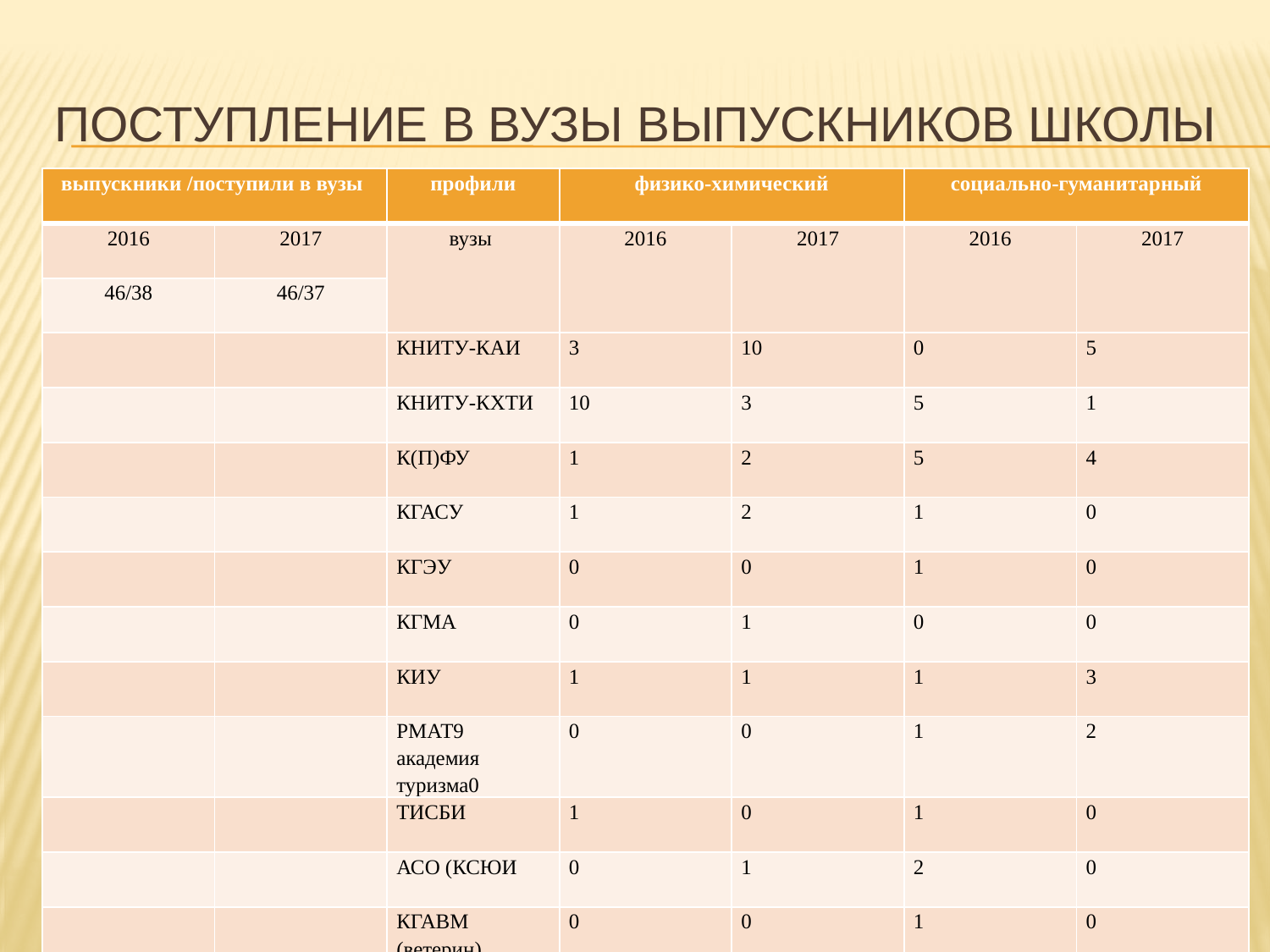

# Поступление в вузы выпускников школы
| выпускники /поступили в вузы |  | профили | физико-химический |  | социально-гуманитарный |  |
| --- | --- | --- | --- | --- | --- | --- |
| 2016 | 2017 | вузы | 2016 | 2017 | 2016 | 2017 |
| 46/38 | 46/37 |  |  |  |  |  |
|  |  | КНИТУ-КАИ | 3 | 10 | 0 | 5 |
|  |  | КНИТУ-КХТИ | 10 | 3 | 5 | 1 |
|  |  | К(П)ФУ | 1 | 2 | 5 | 4 |
|  |  | КГАСУ | 1 | 2 | 1 | 0 |
|  |  | КГЭУ | 0 | 0 | 1 | 0 |
|  |  | КГМА | 0 | 1 | 0 | 0 |
|  |  | КИУ | 1 | 1 | 1 | 3 |
|  |  | РМАТ9 академия туризма0 | 0 | 0 | 1 | 2 |
|  |  | ТИСБИ | 1 | 0 | 1 | 0 |
|  |  | АСО (КСЮИ | 0 | 1 | 2 | 0 |
|  |  | КГАВМ (ветерин) | 0 | 0 | 1 | 0 |